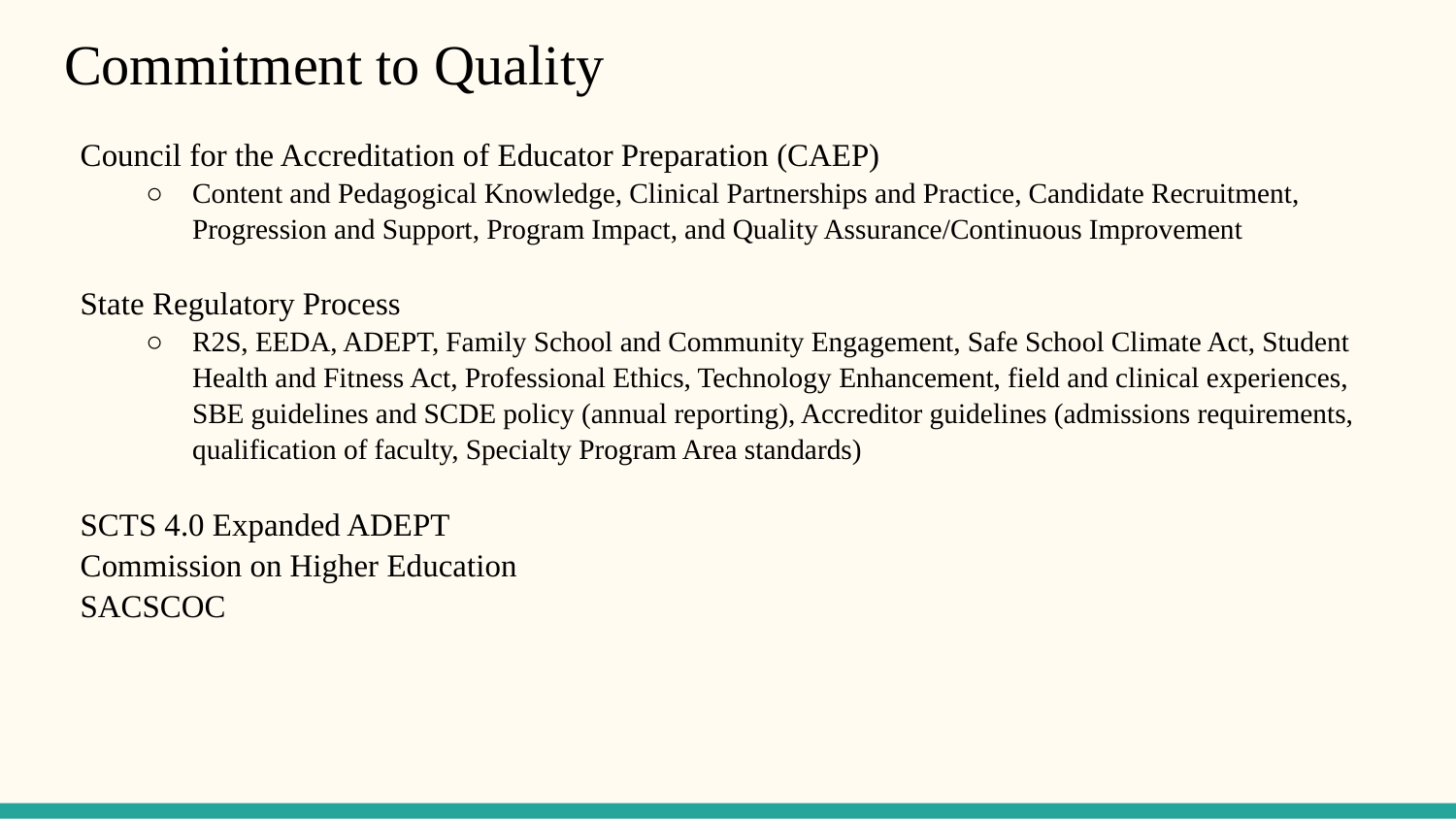

# Commitment to Quality
Council for the Accreditation of Educator Preparation (CAEP)
Content and Pedagogical Knowledge, Clinical Partnerships and Practice, Candidate Recruitment, Progression and Support, Program Impact, and Quality Assurance/Continuous Improvement

State Regulatory Process
R2S, EEDA, ADEPT, Family School and Community Engagement, Safe School Climate Act, Student Health and Fitness Act, Professional Ethics, Technology Enhancement, field and clinical experiences, SBE guidelines and SCDE policy (annual reporting), Accreditor guidelines (admissions requirements, qualification of faculty, Specialty Program Area standards)

SCTS 4.0 Expanded ADEPT
Commission on Higher Education
SACSCOC